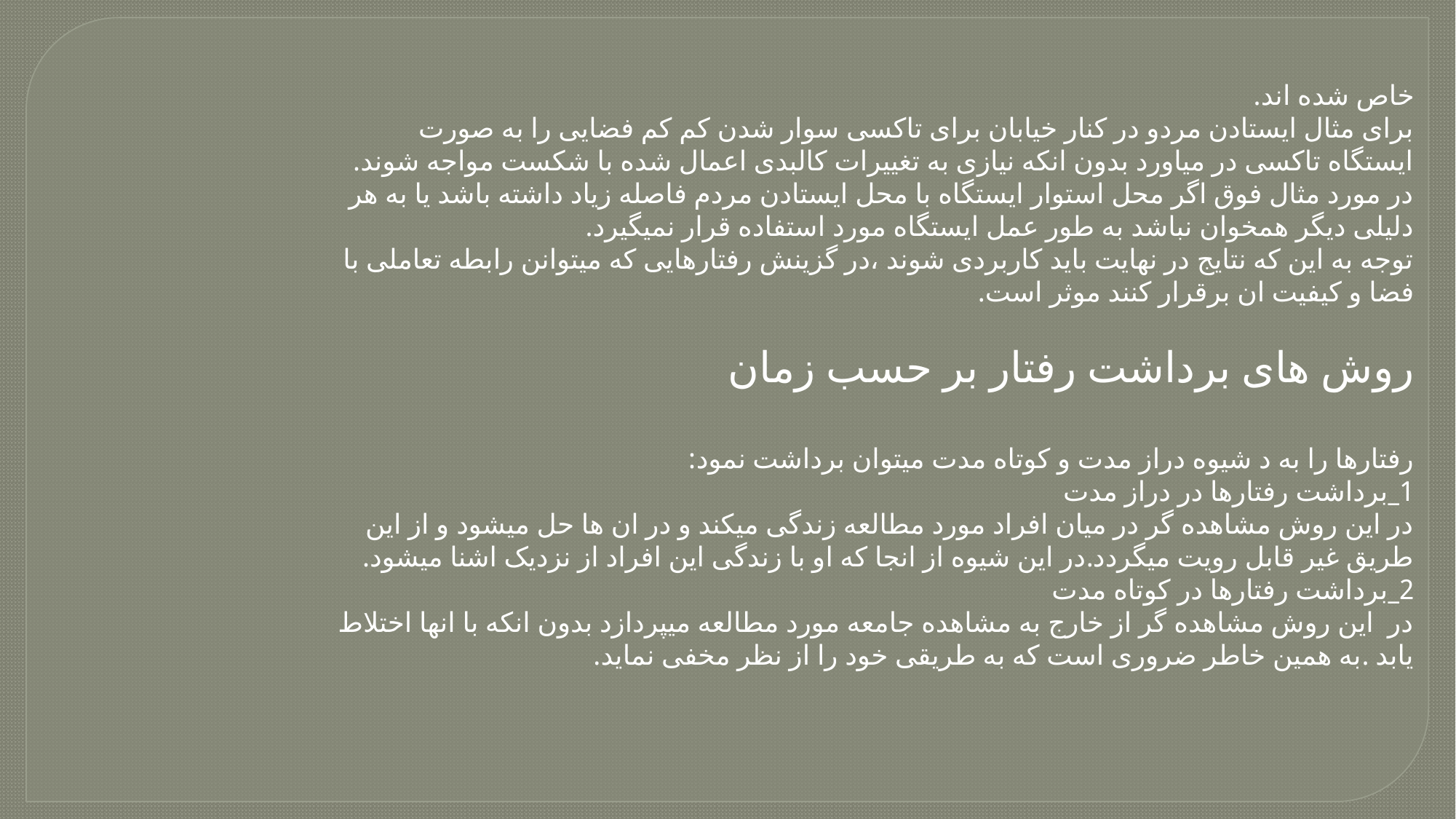

خاص شده اند.
برای مثال ایستادن مردو در کنار خیابان برای تاکسی سوار شدن کم کم فضایی را به صورت ایستگاه تاکسی در میاورد بدون انکه نیازی به تغییرات کالبدی اعمال شده با شکست مواجه شوند.
در مورد مثال فوق اگر محل استوار ایستگاه با محل ایستادن مردم فاصله زیاد داشته باشد یا به هر دلیلی دیگر همخوان نباشد به طور عمل ایستگاه مورد استفاده قرار نمیگیرد.
توجه به این که نتایج در نهایت باید کاربردی شوند ،در گزینش رفتارهایی که میتوانن رابطه تعاملی با فضا و کیفیت ان برقرار کنند موثر است.

روش های برداشت رفتار بر حسب زمان

رفتارها را به د شیوه دراز مدت و کوتاه مدت میتوان برداشت نمود:
1_برداشت رفتارها در دراز مدت
در این روش مشاهده گر در میان افراد مورد مطالعه زندگی میکند و در ان ها حل میشود و از این طریق غیر قابل رویت میگردد.در این شیوه از انجا که او با زندگی این افراد از نزدیک اشنا میشود.
2_برداشت رفتارها در کوتاه مدت
در  این روش مشاهده گر از خارج به مشاهده جامعه مورد مطالعه میپردازد بدون انکه با انها اختلاط یابد .به همین خاطر ضروری است که به طریقی خود را از نظر مخفی نماید.